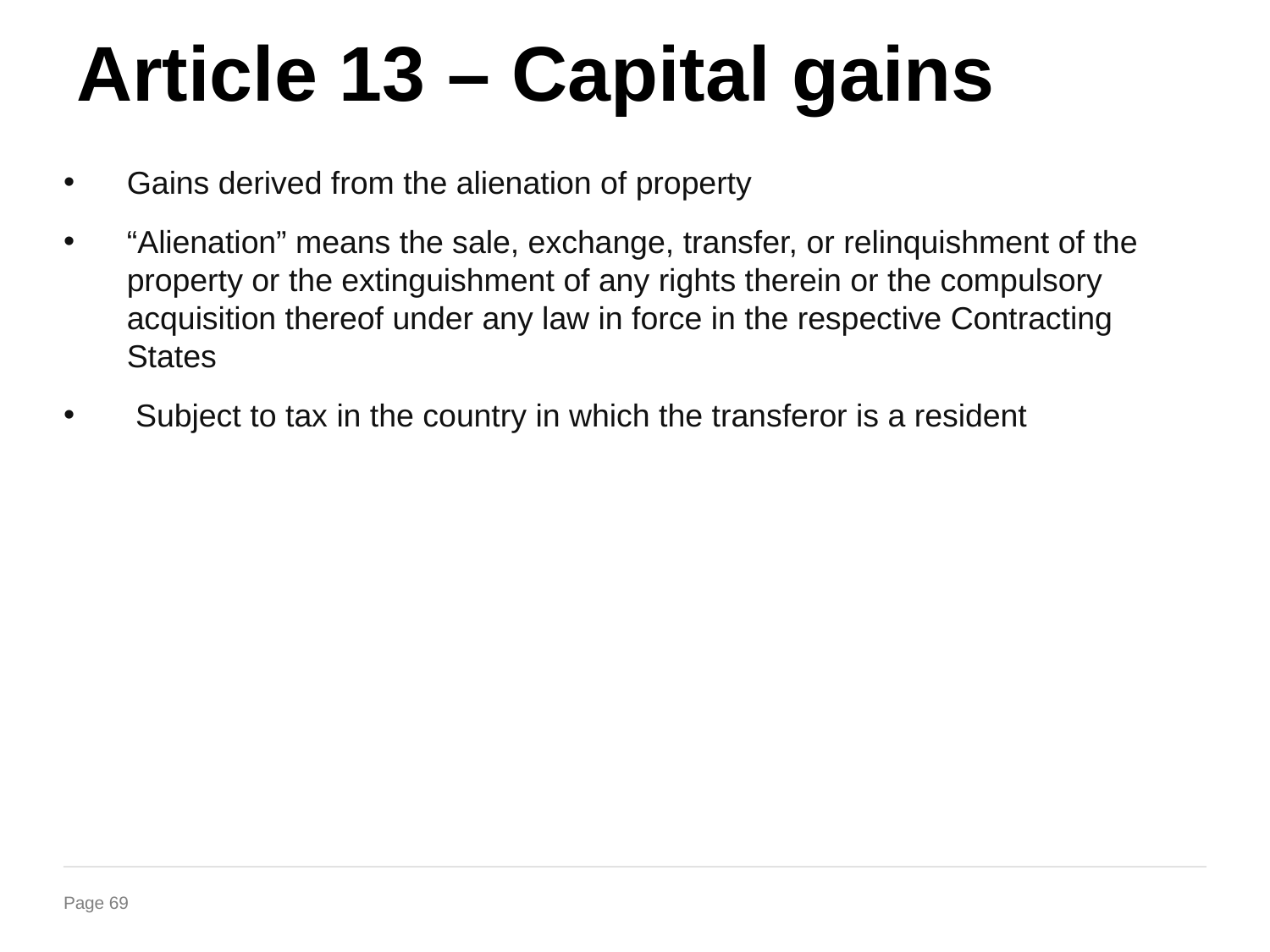

# Article 13 – Capital gains
Gains derived from the alienation of property
“Alienation” means the sale, exchange, transfer, or relinquishment of the property or the extinguishment of any rights therein or the compulsory acquisition thereof under any law in force in the respective Contracting States
 Subject to tax in the country in which the transferor is a resident